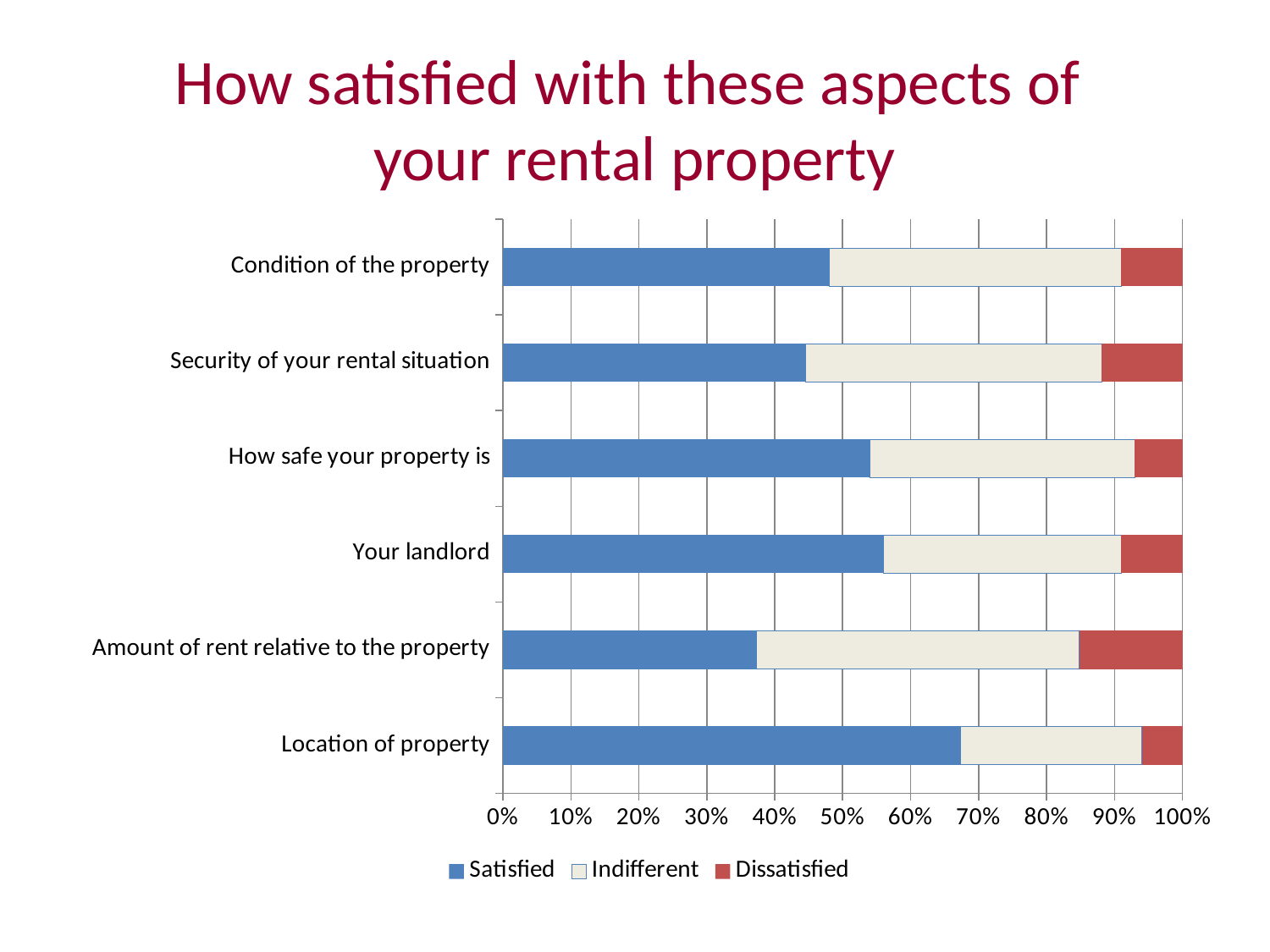

# How satisfied with these aspects of your rental property

### Chart

| Category | Satisfied | Indifferent | Dissatisfied |
|---|---|---|---|
|  Location of property | 0.68 | 0.27 | 0.06 |
|  Amount of rent relative to the property | 0.37 | 0.47 | 0.15 |
|  Your landlord | 0.56 | 0.35 | 0.09 |
|  How safe your property is | 0.54 | 0.390000000000001 | 0.07 |
|  Security of your rental situation | 0.45 | 0.44 | 0.12 |
|  Condition of the property | 0.48 | 0.43 | 0.09 |